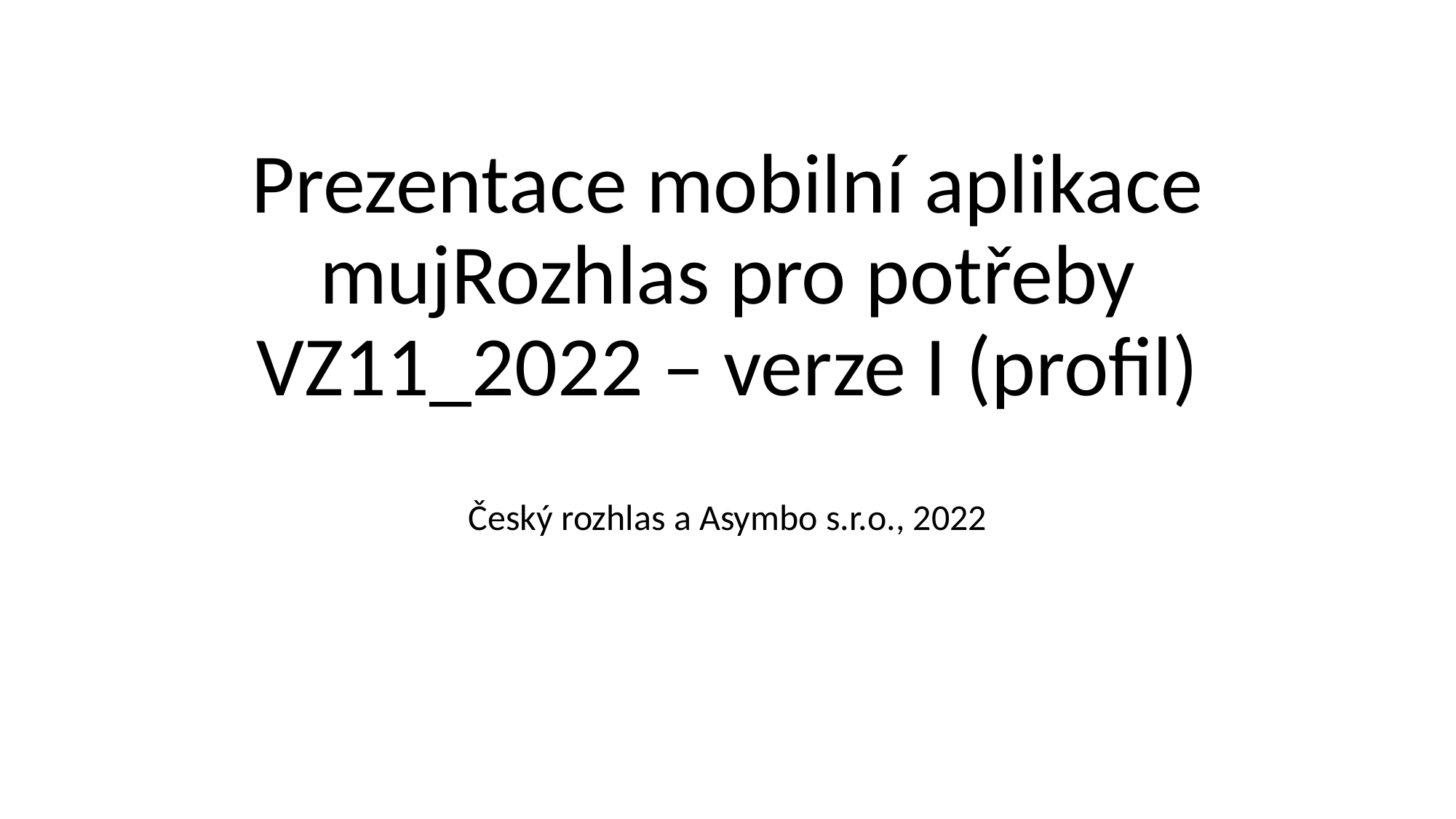

# Prezentace mobilní aplikace mujRozhlas pro potřeby VZ11_2022 – verze I (profil)
Český rozhlas a Asymbo s.r.o., 2022